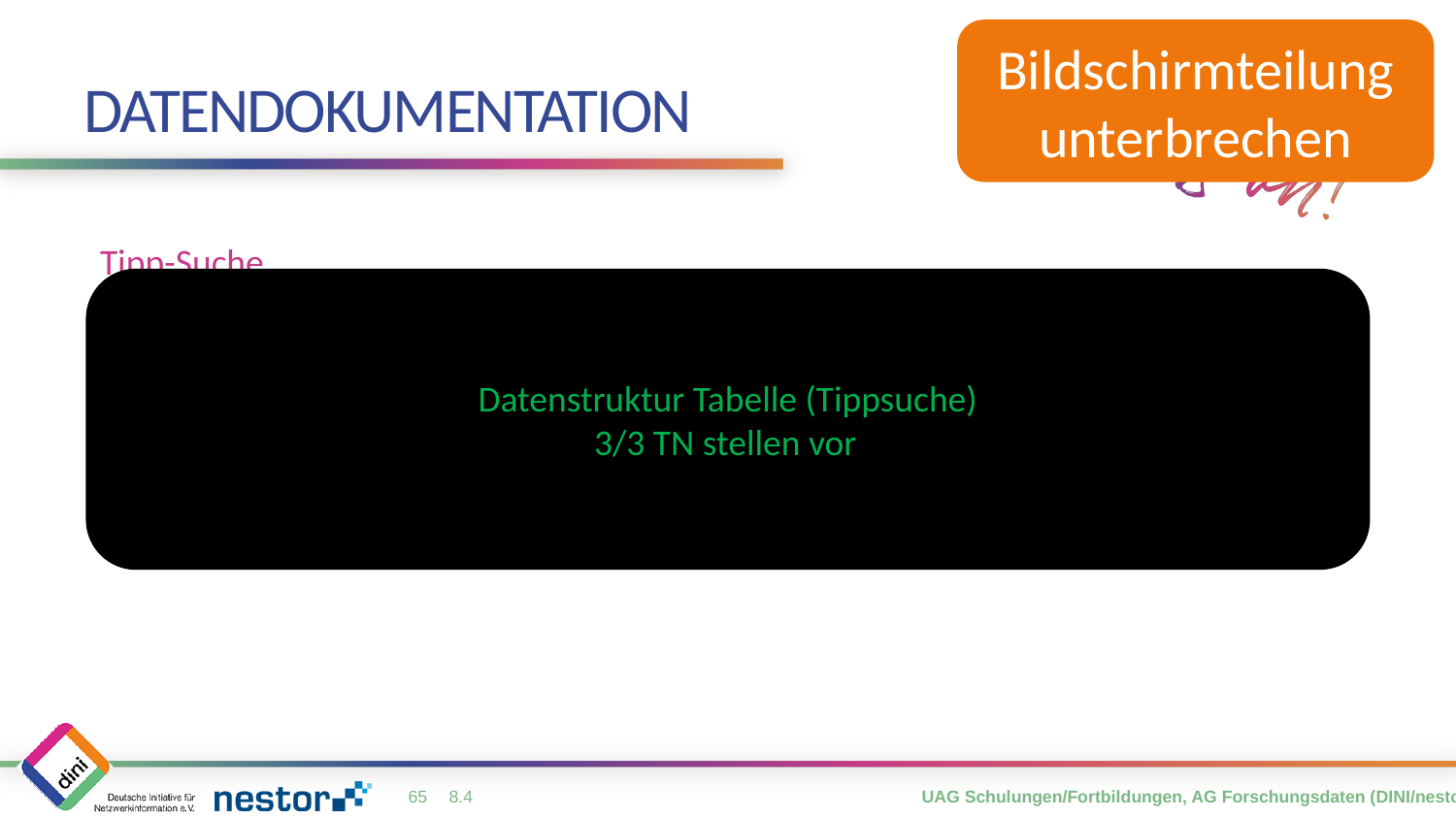

Bildschirmteilung unterbrechen
# Datendokumentation
Tipp-Suche
Datenstruktur Tabelle (Tippsuche)
3/3 TN stellen vor
Schaue dir die Tabelle an und nenne Tipps, um die Datendokumentation zu verbessern.
65
8.4